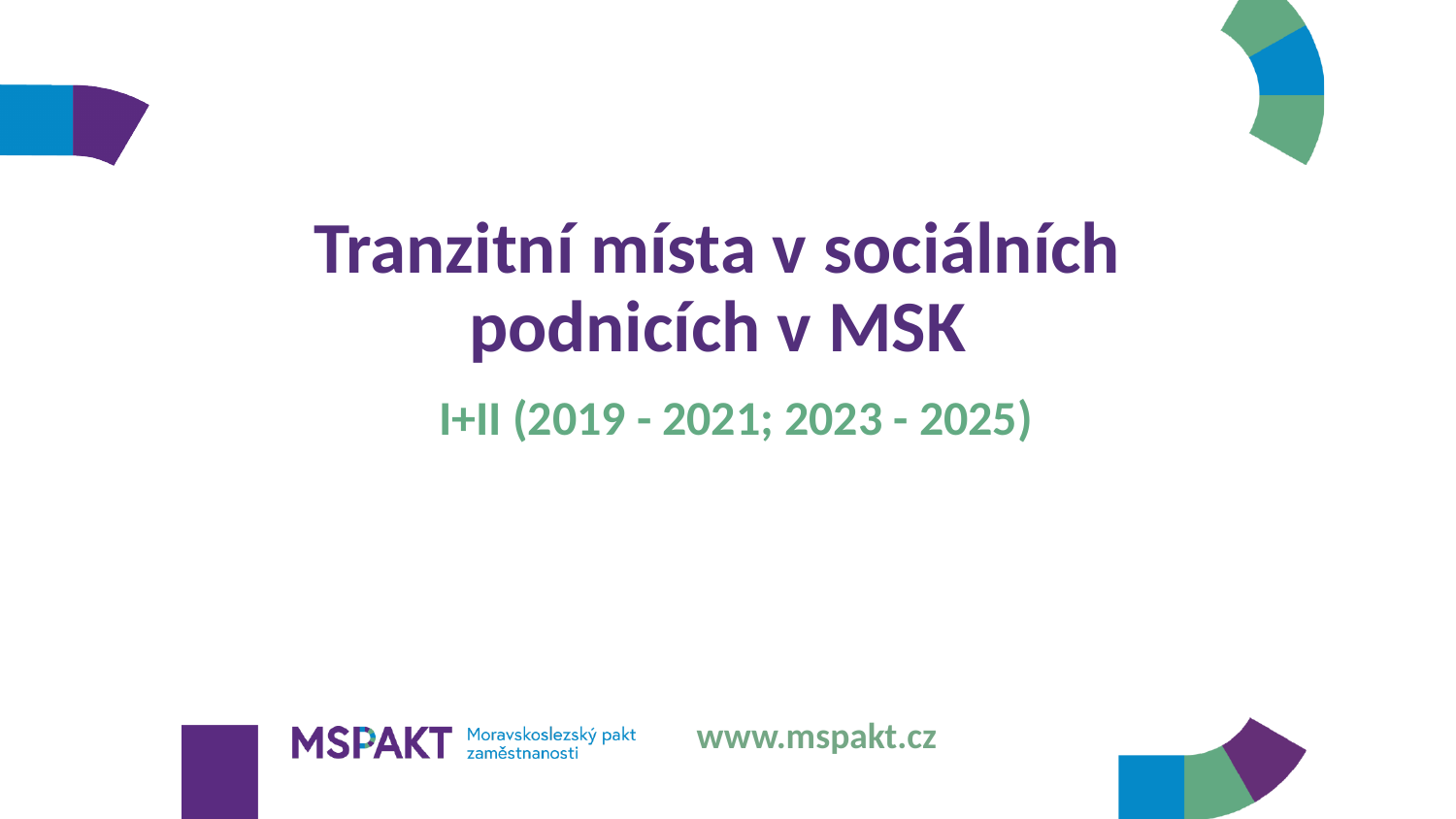

# Tranzitní místa v sociálních podnicích v MSK
I+II (2019 - 2021; 2023 - 2025)